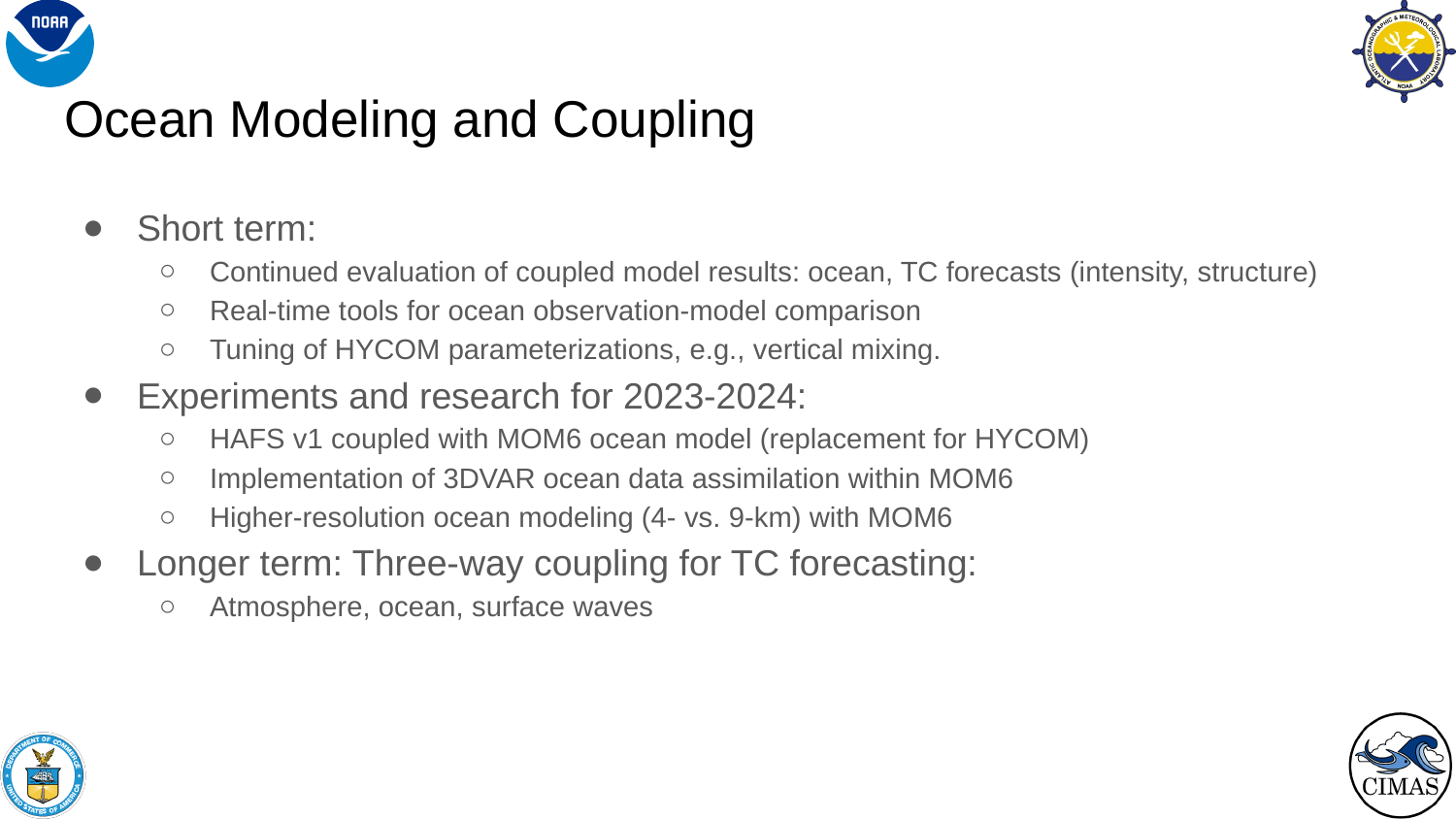

# Ocean Modeling and Coupling
Short term:
Continued evaluation of coupled model results: ocean, TC forecasts (intensity, structure)
Real-time tools for ocean observation-model comparison
Tuning of HYCOM parameterizations, e.g., vertical mixing.
Experiments and research for 2023-2024:
HAFS v1 coupled with MOM6 ocean model (replacement for HYCOM)
Implementation of 3DVAR ocean data assimilation within MOM6
Higher-resolution ocean modeling (4- vs. 9-km) with MOM6
Longer term: Three-way coupling for TC forecasting:
Atmosphere, ocean, surface waves